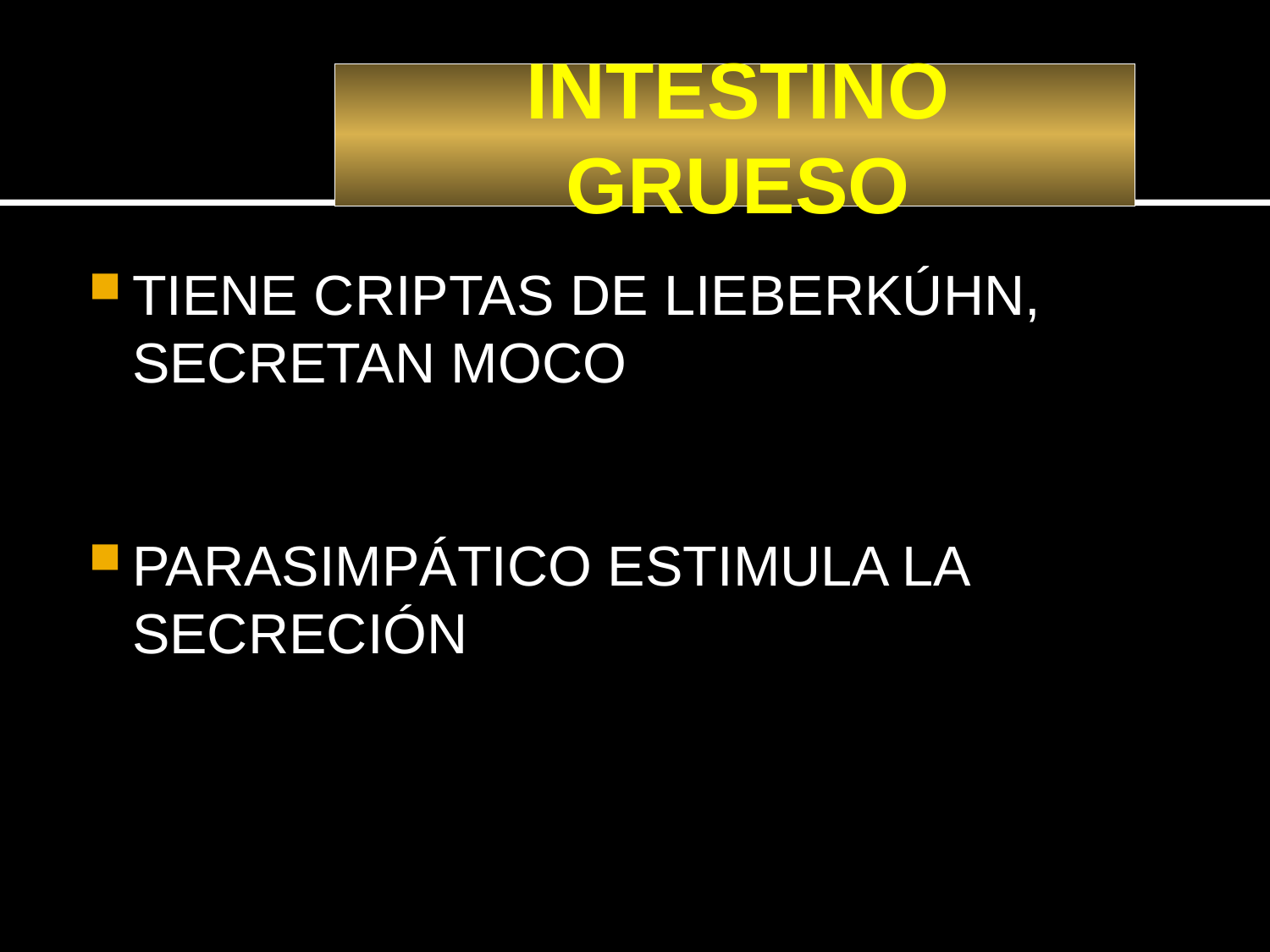

# INTESTINO GRUESO
TIENE CRIPTAS DE LIEBERKÚHN, SECRETAN MOCO

PARASIMPÁTICO ESTIMULA LA SECRECIÓN